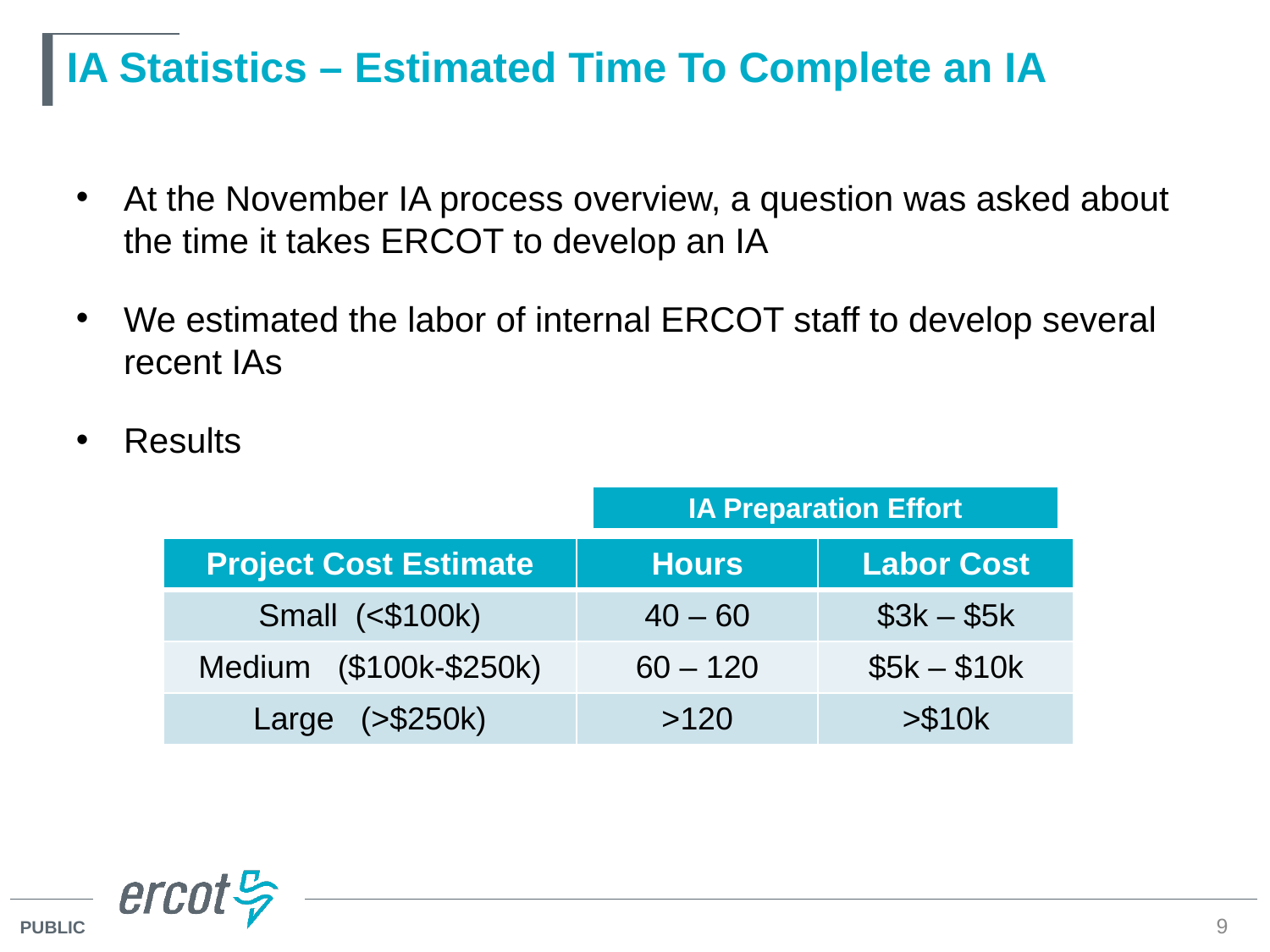

# IA Statistics – Estimated Time To Complete an IA
At the November IA process overview, a question was asked about the time it takes ERCOT to develop an IA

We estimated the labor of internal ERCOT staff to develop several recent IAs

Results
| IA Preparation Effort |
| --- |
| Project Cost Estimate | Hours | Labor Cost |
| --- | --- | --- |
| Small (<$100k) | 40 – 60 | $3k – $5k |
| Medium ($100k-$250k) | 60 – 120 | $5k – $10k |
| Large (>$250k) | >120 | >$10k |
9